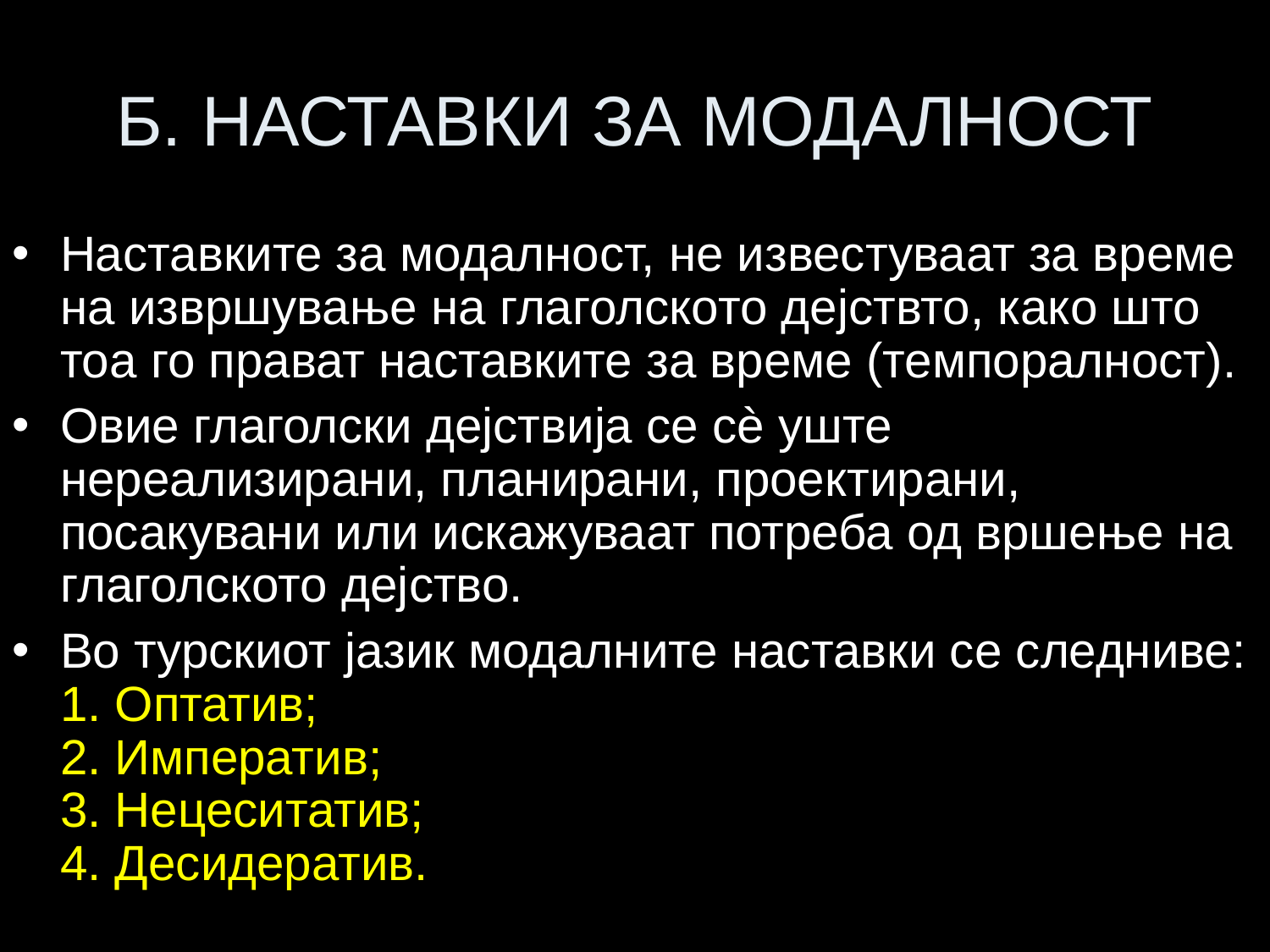

# Б. НАСТАВКИ ЗА МОДАЛНОСТ
Наставките за модалност, не известуваат за време на извршување на глаголското дејствто, како што тоа го прават наставките за време (темпоралност).
Овие глаголски дејствија се сè уште нереализирани, планирани, проектирани, посакувани или искажуваат потреба од вршење на глаголското дејство.
Во турскиот јазик модалните наставки се следниве:
1. Оптатив;
2. Императив;
3. Нецеситатив;
4. Десидератив.